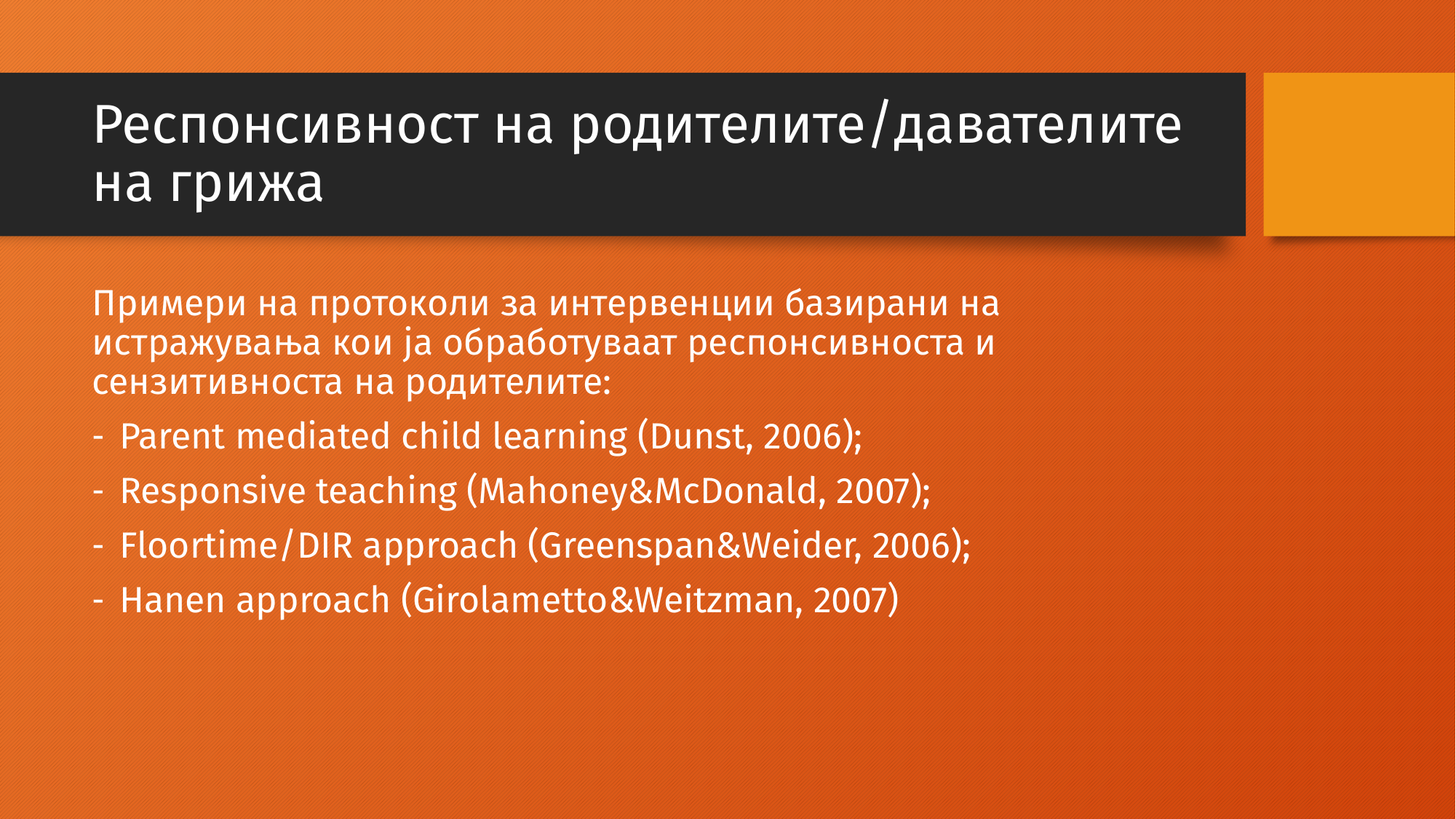

# Респонсивност на родителите/давателите на грижа
Примери на протоколи за интервенции базирани на истражувања кои ја обработуваат респонсивноста и сензитивноста на родителите:
Parent mediated child learning (Dunst, 2006);
Responsive teaching (Mahoney&McDonald, 2007);
Floortime/DIR approach (Greenspan&Weider, 2006);
Hanen approach (Girolametto&Weitzman, 2007)